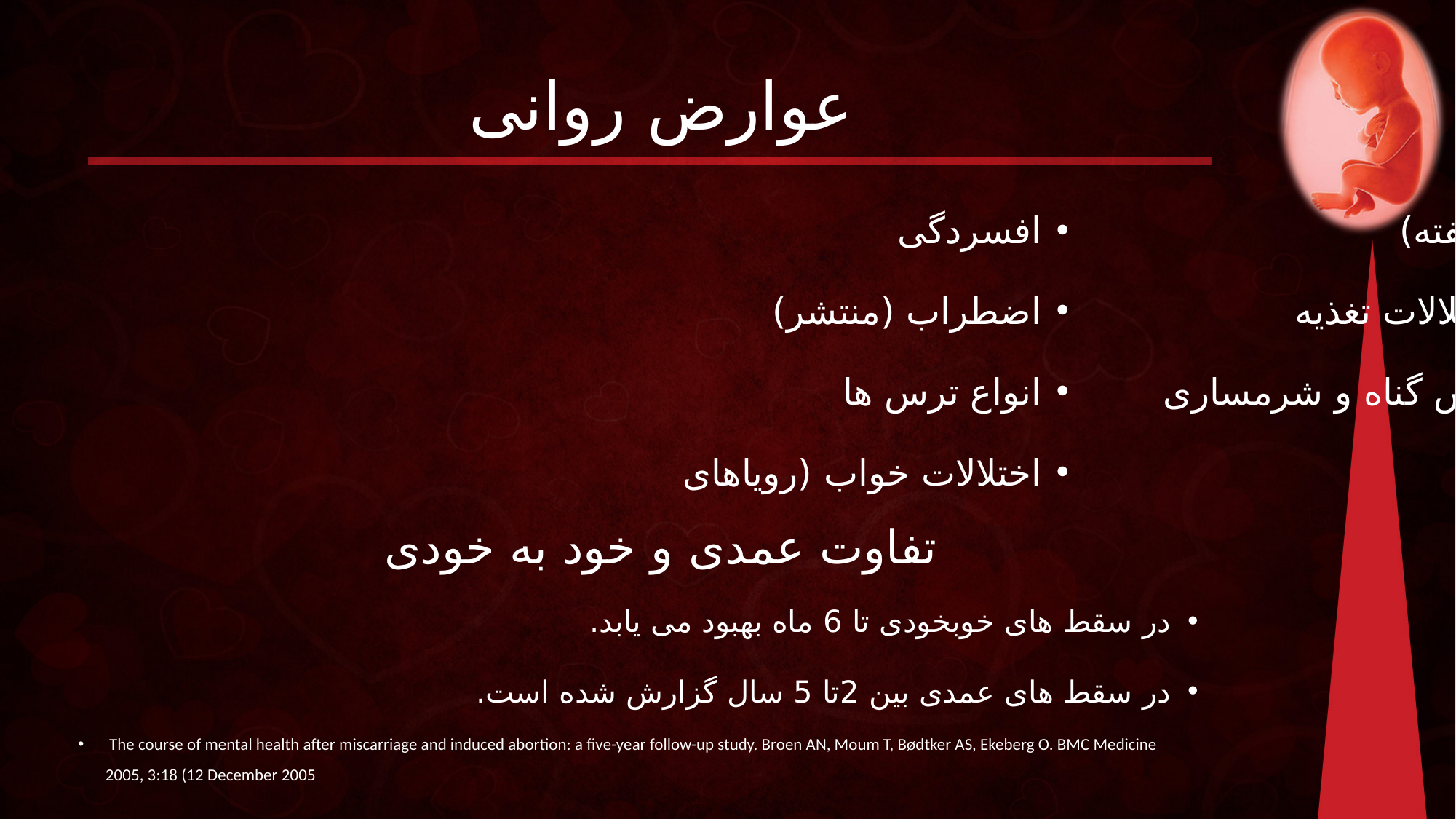

# عوارض روانی
افسردگی
اضطراب (منتشر)
انواع ترس ها
اختلالات خواب (رویاهای اشفته)
اختلالات تغذیه
حس گناه و شرمساری
تفاوت عمدی و خود به خودی
در سقط های خوبخودی تا 6 ماه بهبود می یابد.
در سقط های عمدی بین 2تا 5 سال گزارش شده است.
 The course of mental health after miscarriage and induced abortion: a five-year follow-up study. Broen AN, Moum T, Bødtker AS, Ekeberg O. BMC Medicine 2005, 3:18 (12 December 2005